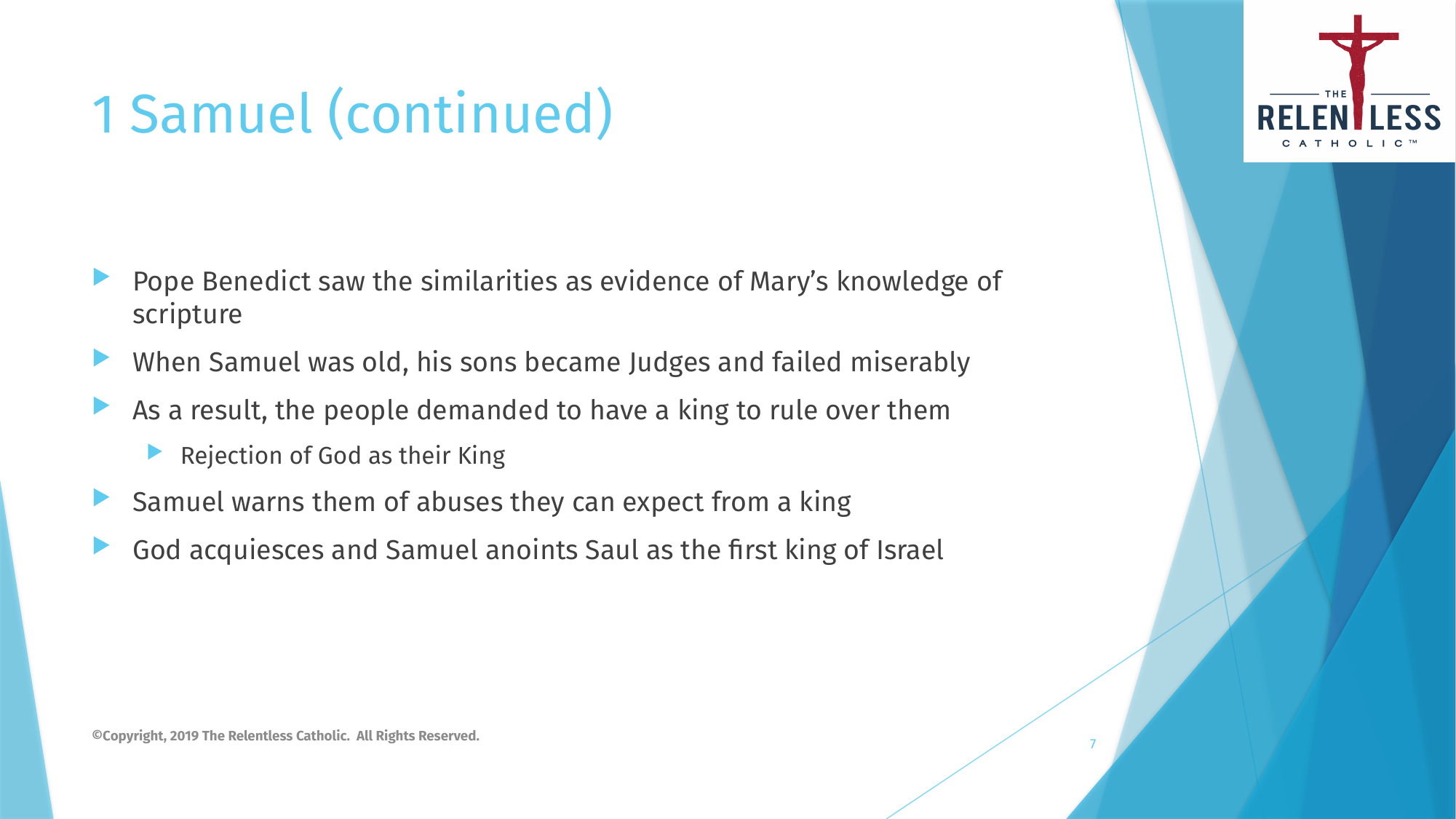

# 1 Samuel (continued)
Pope Benedict saw the similarities as evidence of Mary’s knowledge of scripture
When Samuel was old, his sons became Judges and failed miserably
As a result, the people demanded to have a king to rule over them
Rejection of God as their King
Samuel warns them of abuses they can expect from a king
God acquiesces and Samuel anoints Saul as the first king of Israel
©Copyright, 2019 The Relentless Catholic.  All Rights Reserved.

7